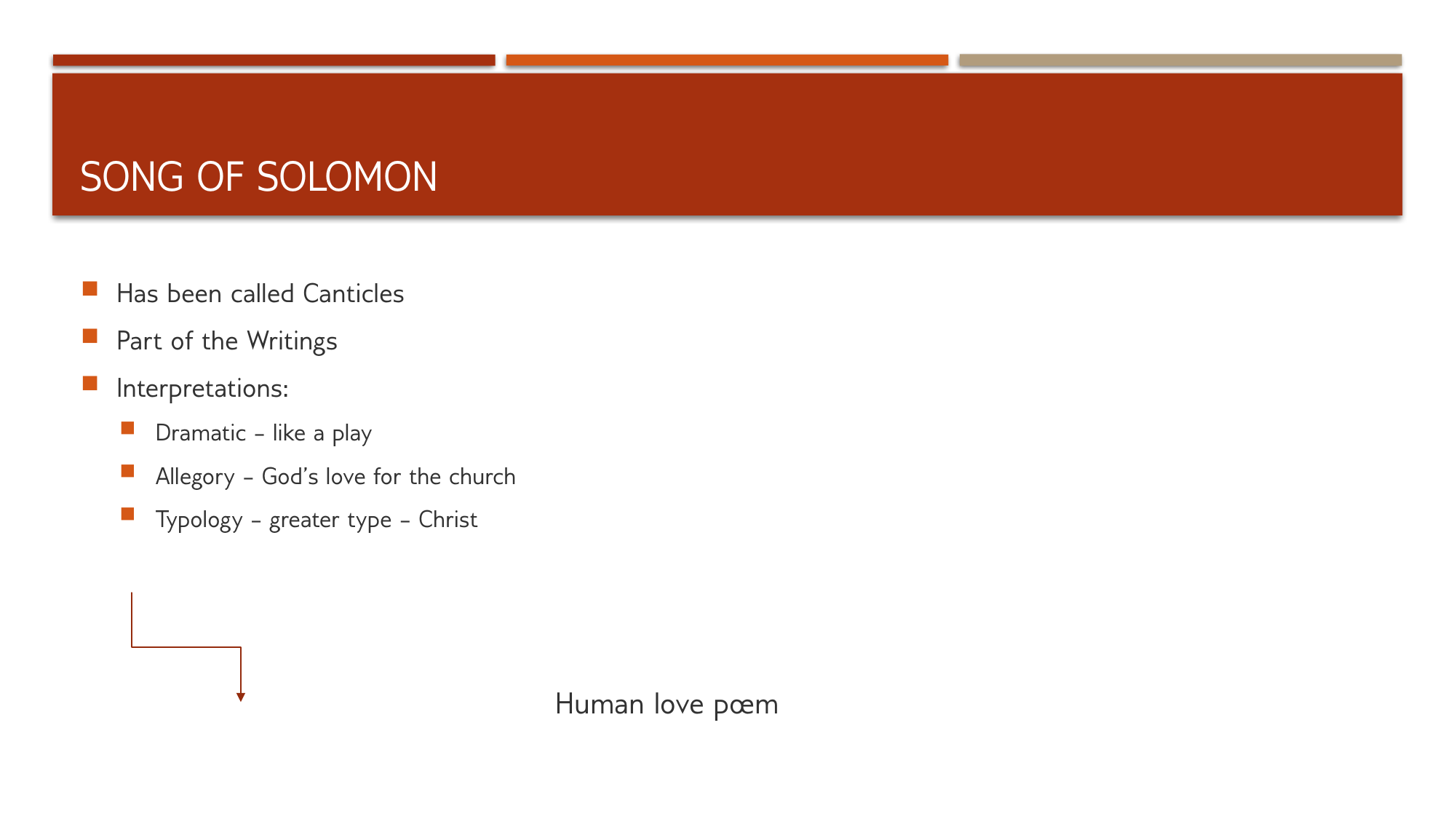

# Song of Solomon
Has been called Canticles
Part of the Writings
Interpretations:
Dramatic – like a play
Allegory – God’s love for the church
Typology – greater type – Christ

				Human love poem